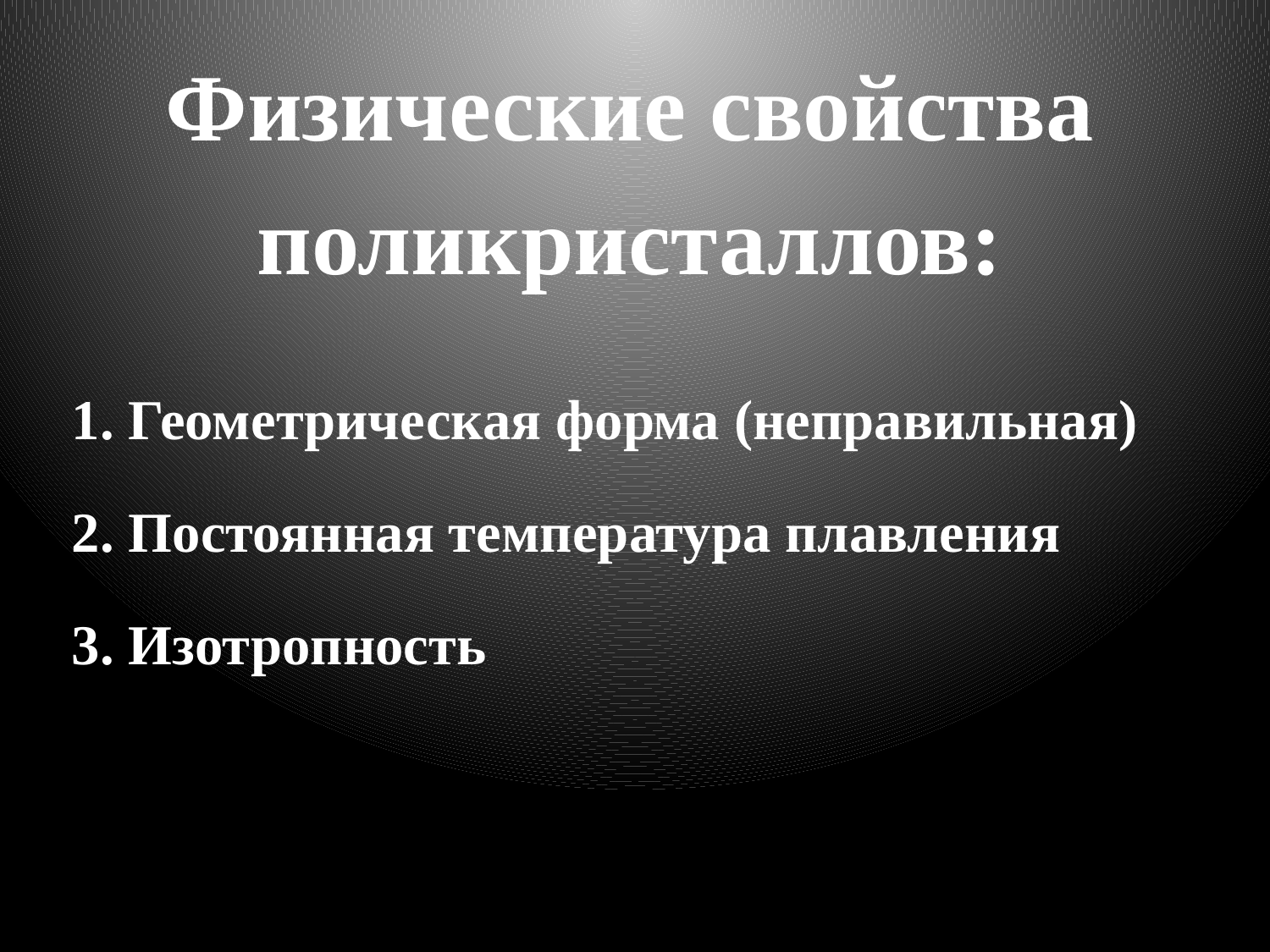

Физические свойства
поликристаллов:

1. Геометрическая форма (неправильная)
2. Постоянная температура плавления
3. Изотропность